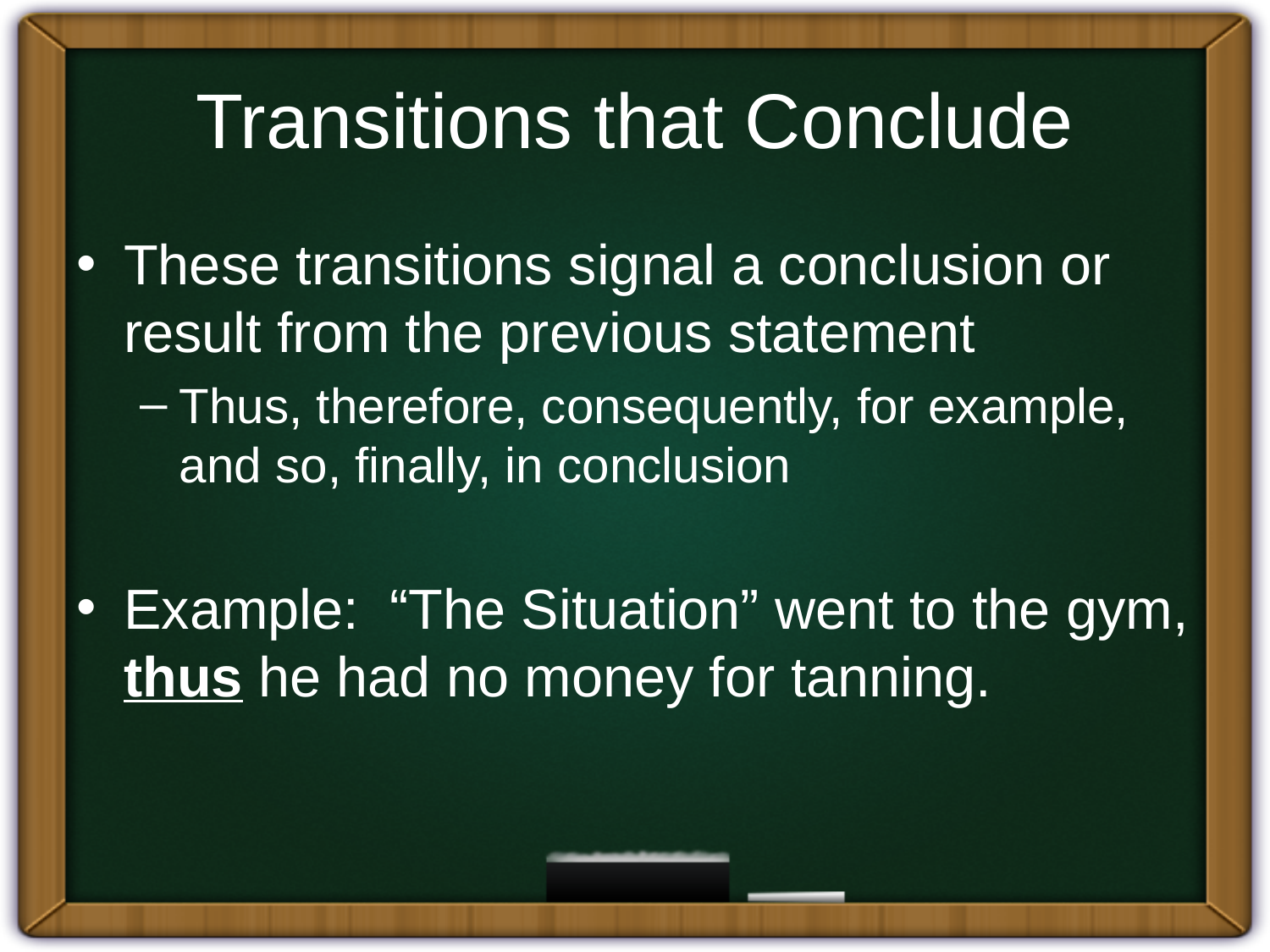

# Transitions that Conclude
These transitions signal a conclusion or result from the previous statement
Thus, therefore, consequently, for example, and so, finally, in conclusion

Example:  “The Situation” went to the gym, thus he had no money for tanning.